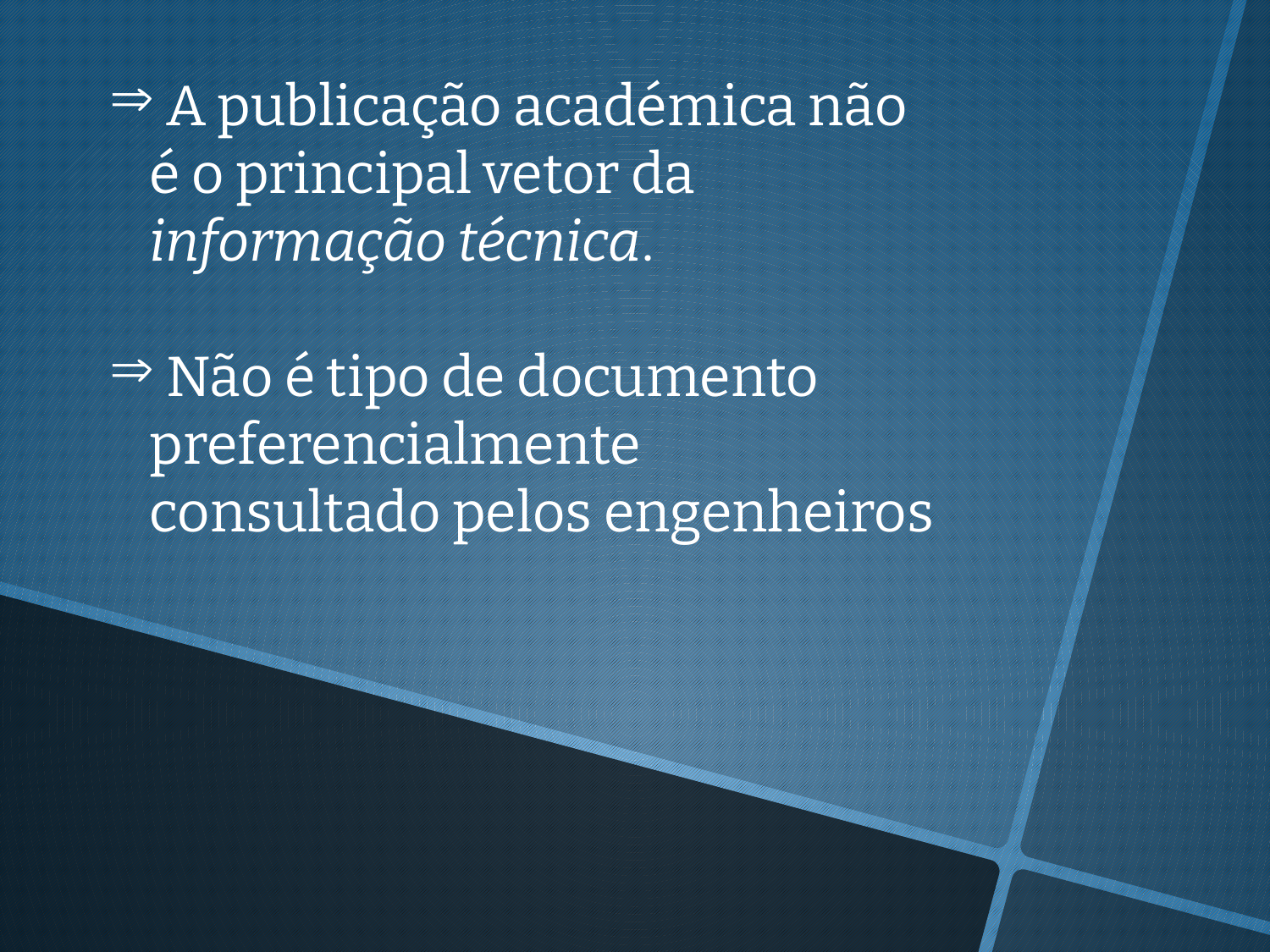

A publicação académica não é o principal vetor da informação técnica.

 Não é tipo de documento preferencialmente consultado pelos engenheiros